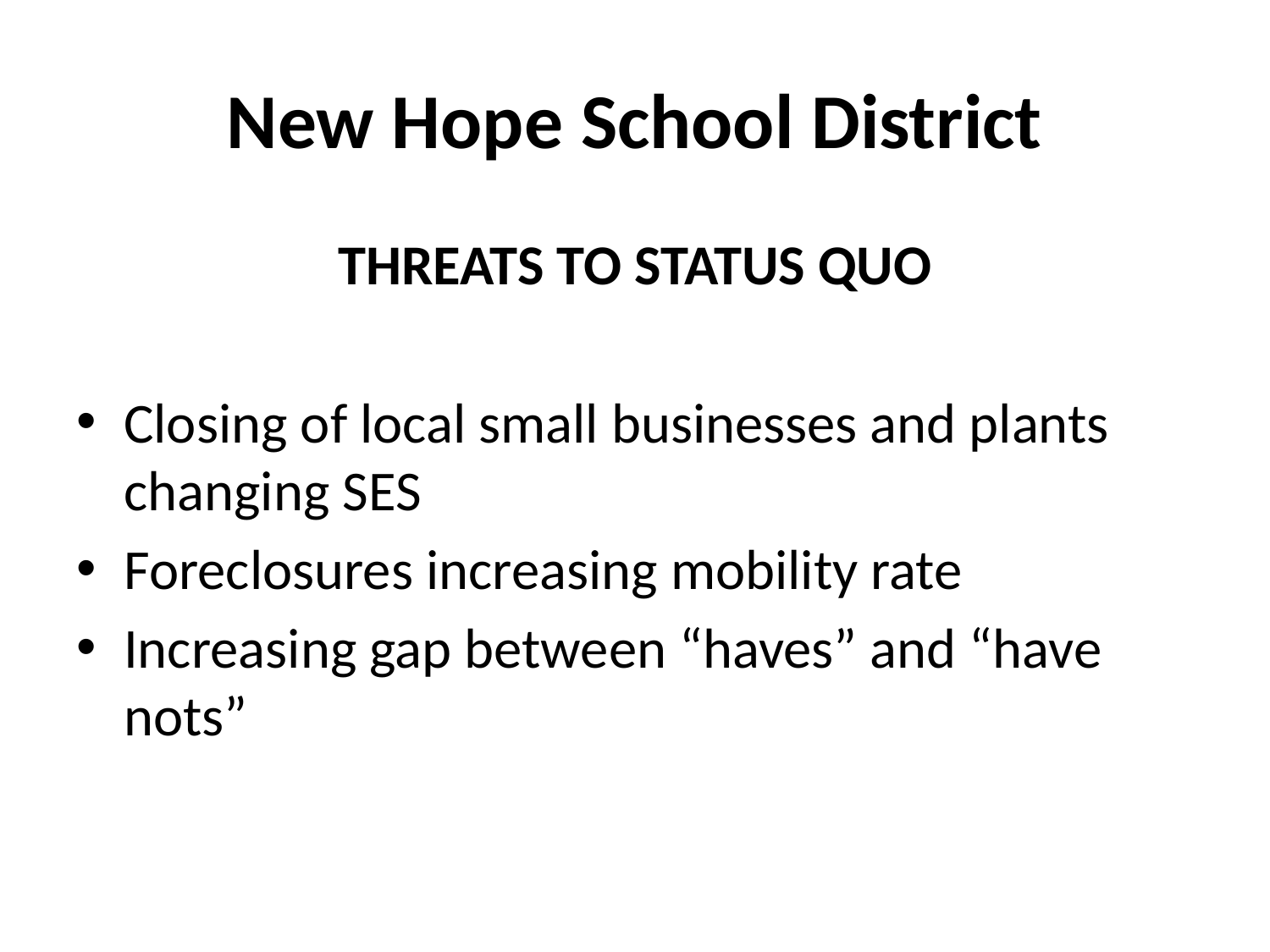

# New Hope School District
THREATS TO STATUS QUO

Closing of local small businesses and plants changing SES
Foreclosures increasing mobility rate
Increasing gap between “haves” and “have nots”